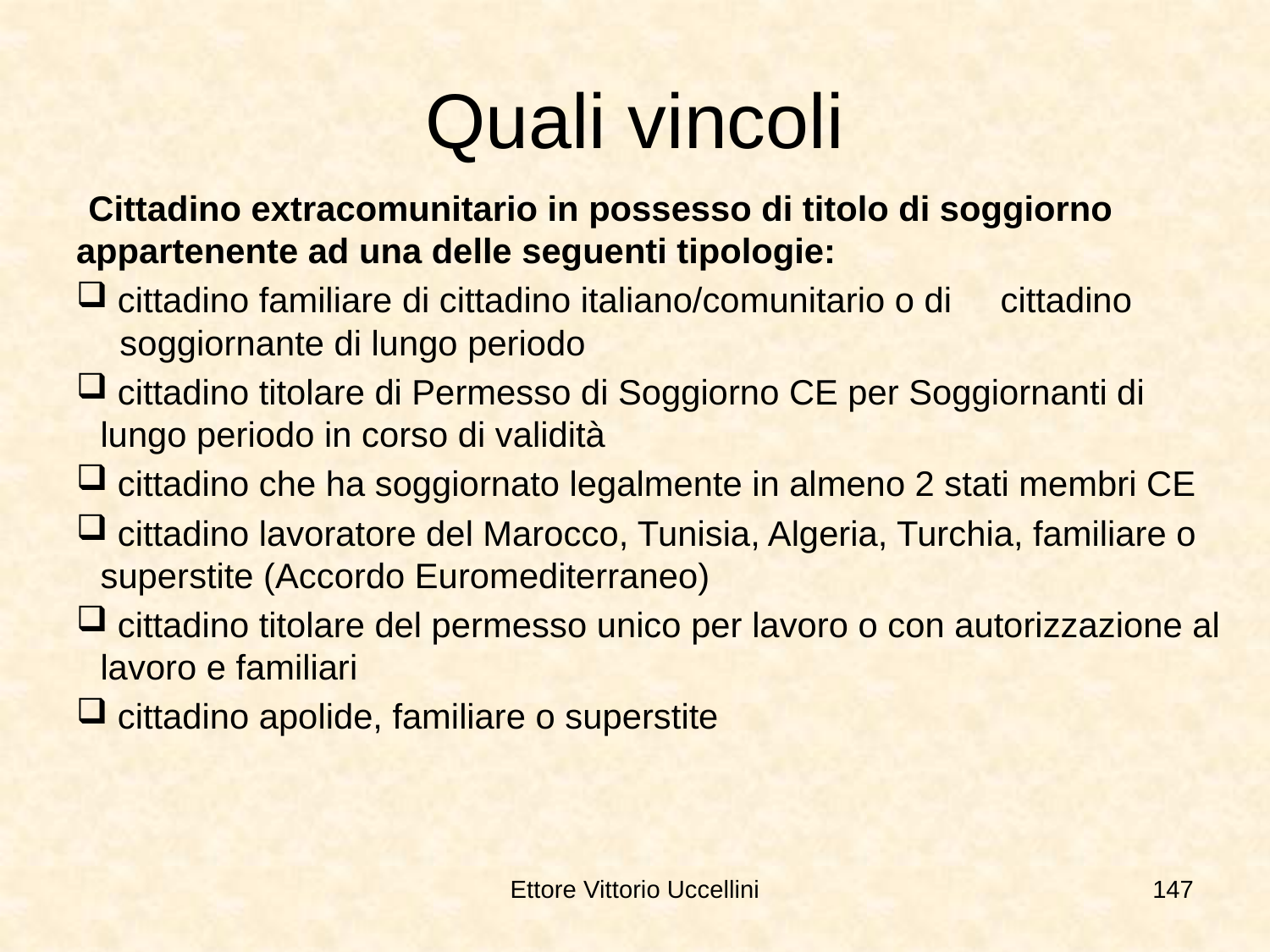

# Quali vincoli
Cittadino extracomunitario in possesso di titolo di soggiorno   appartenente ad una delle seguenti tipologie:
 cittadino familiare di cittadino italiano/comunitario o di     cittadino      soggiornante di lungo periodo
 cittadino titolare di Permesso di Soggiorno CE per Soggiornanti di lungo periodo in corso di validità
 cittadino che ha soggiornato legalmente in almeno 2 stati membri CE
 cittadino lavoratore del Marocco, Tunisia, Algeria, Turchia, familiare o superstite (Accordo Euromediterraneo)
 cittadino titolare del permesso unico per lavoro o con autorizzazione al lavoro e familiari
 cittadino apolide, familiare o superstite

Ettore Vittorio Uccellini
147